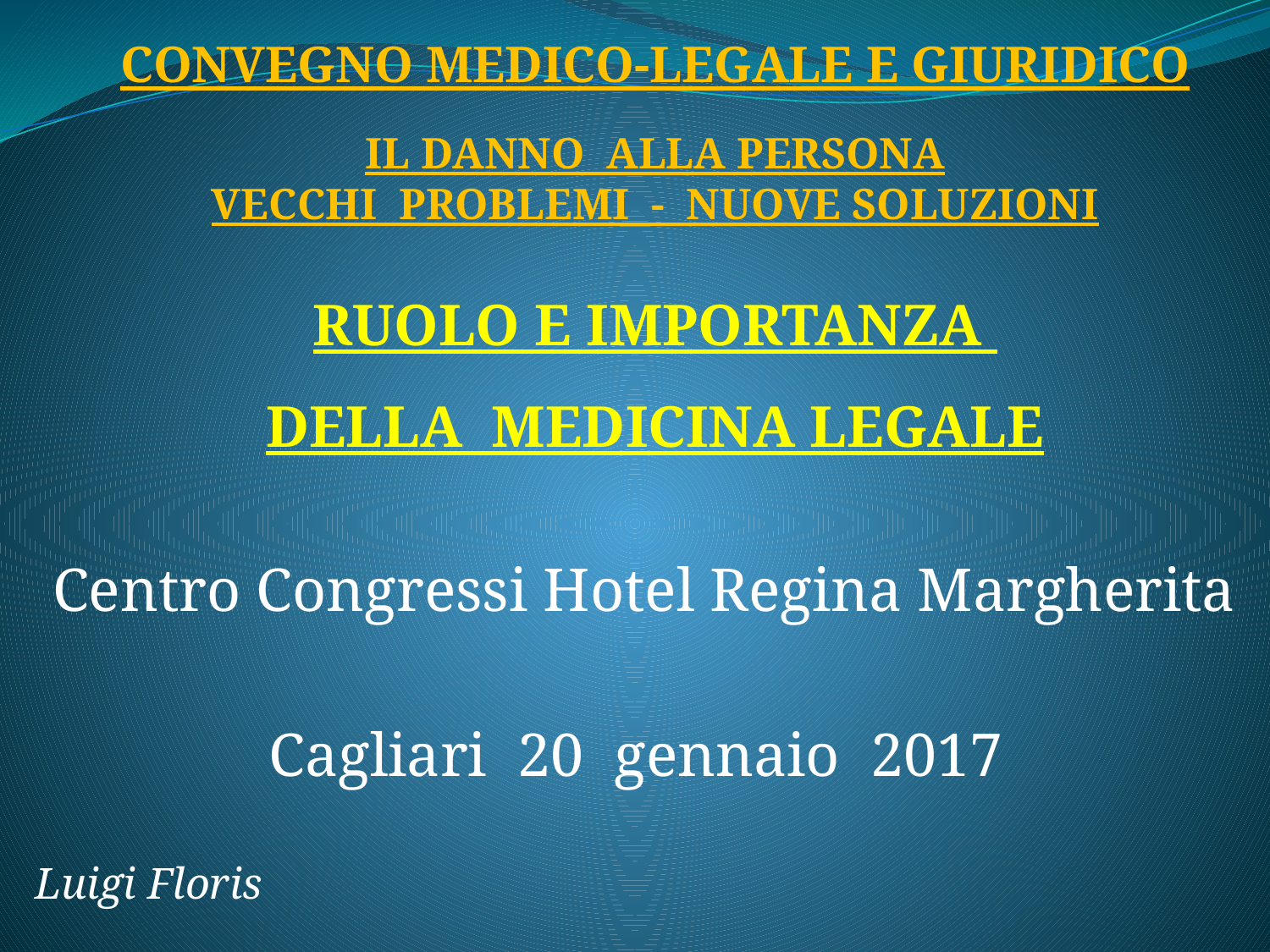

CONVEGNO MEDICO-LEGALE E GIURIDICO

IL DANNO  ALLA PERSONA
VECCHI  PROBLEMI  -  NUOVE SOLUZIONI
RUOLO E IMPORTANZA

DELLA  MEDICINA LEGALE

#
 Centro Congressi Hotel Regina Margherita

Cagliari  20  gennaio  2017
Luigi Floris